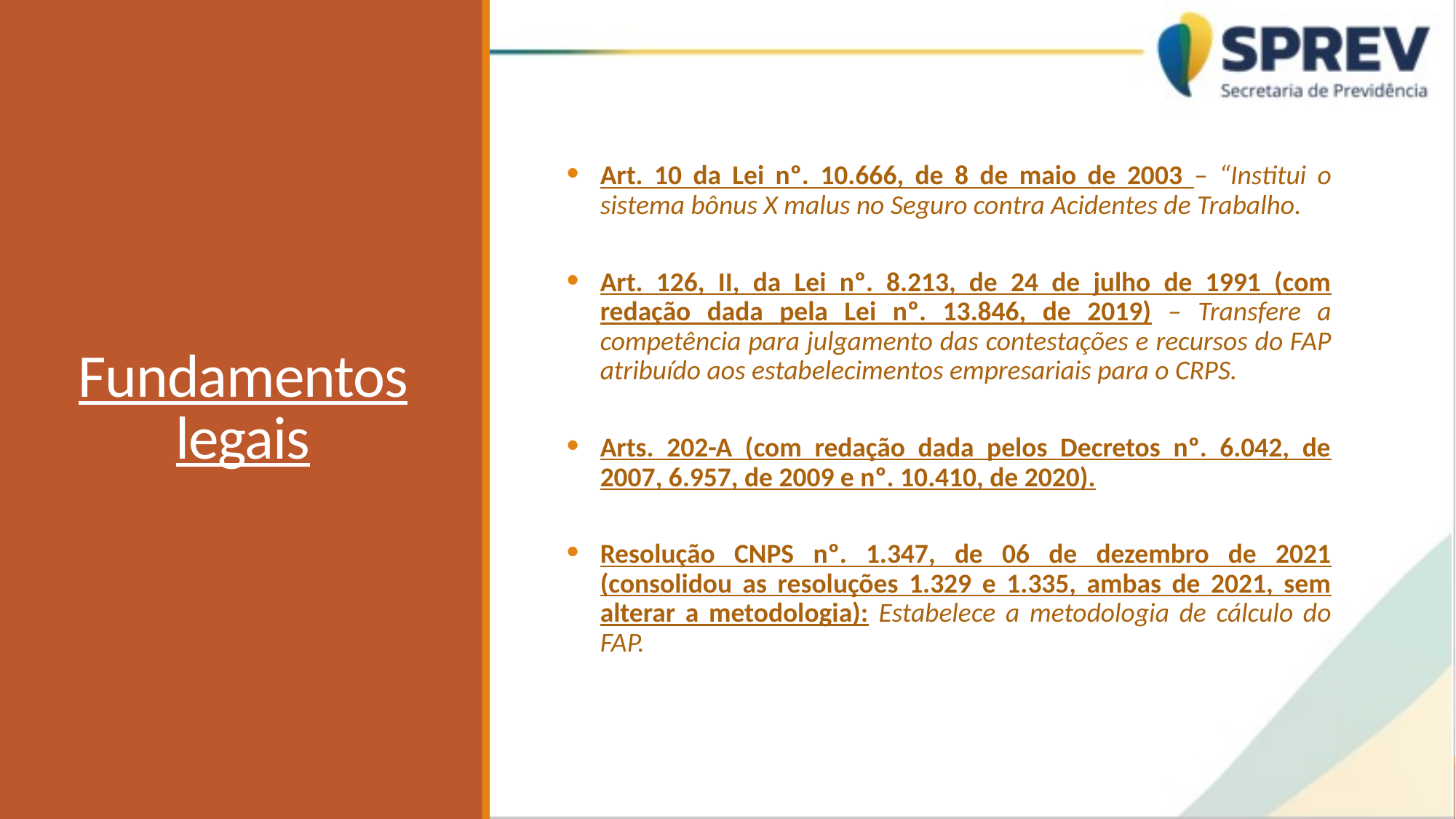

Fundamentos legais
Art. 10 da Lei nº. 10.666, de 8 de maio de 2003 – “Institui o sistema bônus X malus no Seguro contra Acidentes de Trabalho.

Art. 126, II, da Lei nº. 8.213, de 24 de julho de 1991 (com redação dada pela Lei nº. 13.846, de 2019) – Transfere a competência para julgamento das contestações e recursos do FAP atribuído aos estabelecimentos empresariais para o CRPS.

Arts. 202-A (com redação dada pelos Decretos nº. 6.042, de 2007, 6.957, de 2009 e nº. 10.410, de 2020).

Resolução CNPS nº. 1.347, de 06 de dezembro de 2021 (consolidou as resoluções 1.329 e 1.335, ambas de 2021, sem alterar a metodologia): Estabelece a metodologia de cálculo do FAP.